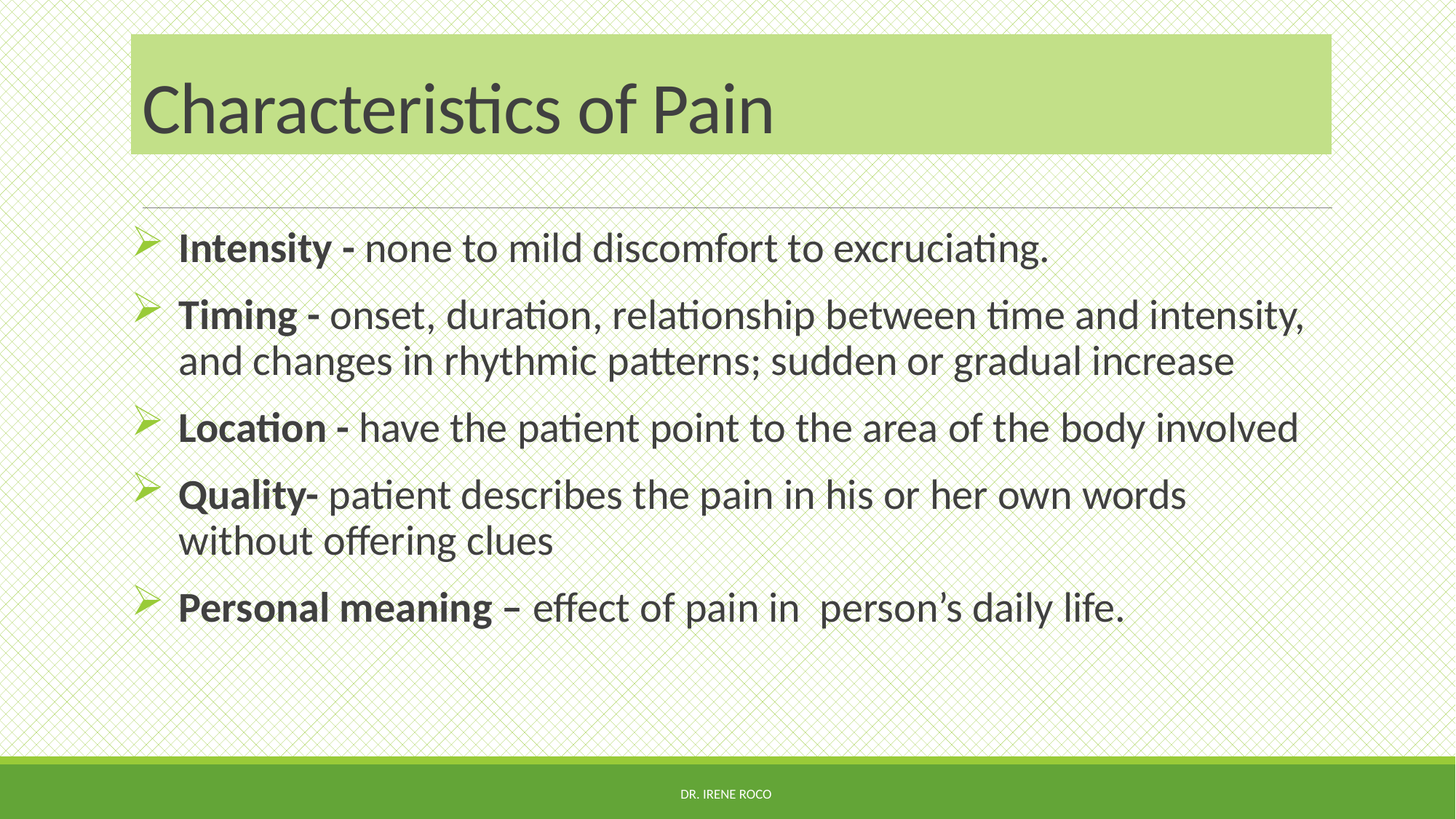

# Characteristics of Pain
Intensity - none to mild discomfort to excruciating.
Timing - onset, duration, relationship between time and intensity, and changes in rhythmic patterns; sudden or gradual increase
Location - have the patient point to the area of the body involved
Quality- patient describes the pain in his or her own words without offering clues
Personal meaning – effect of pain in  person’s daily life.

Dr. Irene Roco